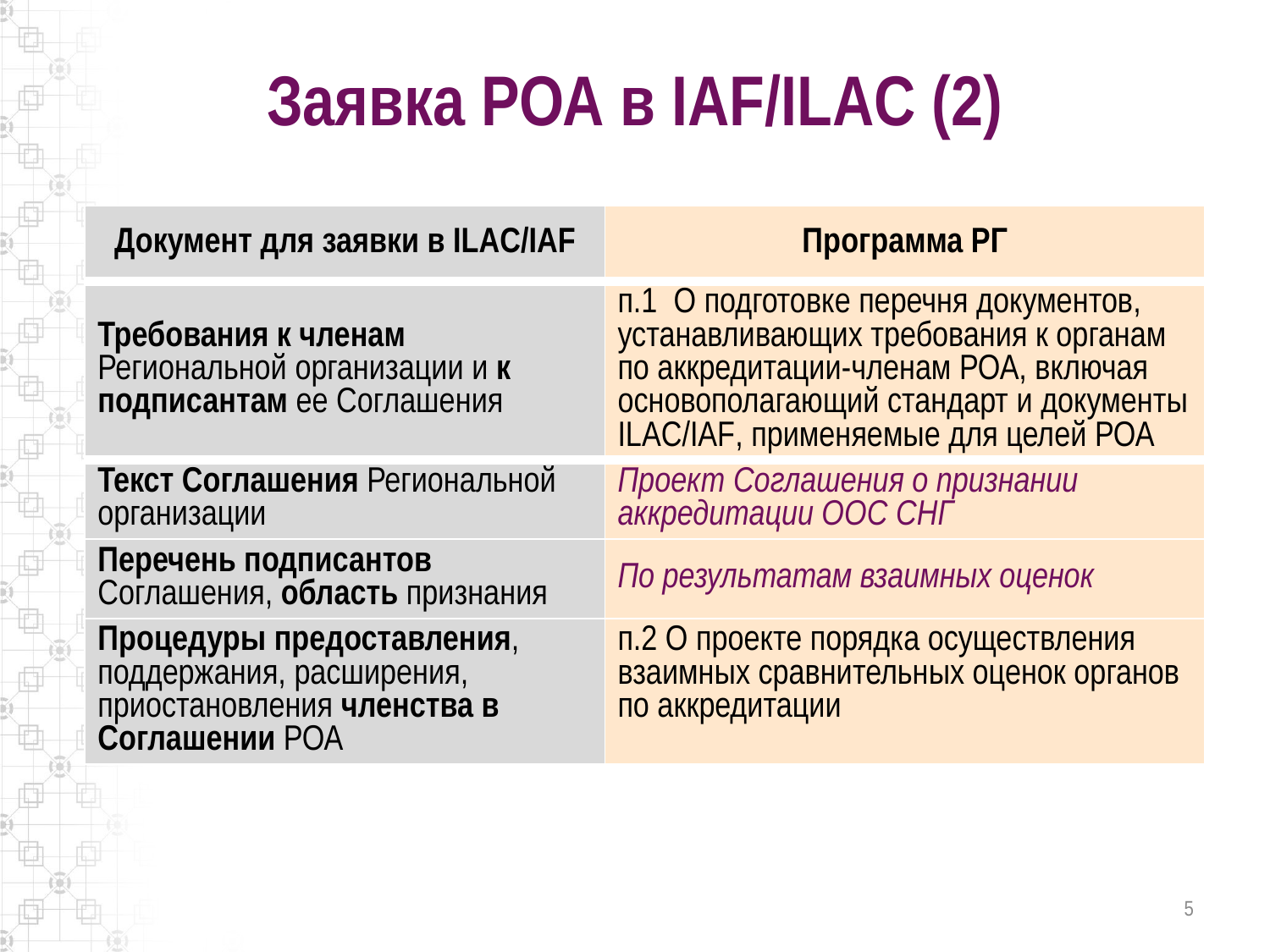

# Заявка РОА в IAF/ILAC (2)
| Документ для заявки в ILAC/IAF | Программа РГ |
| --- | --- |
| Требования к членам Региональной организации и к подписантам ее Соглашения | п.1 О подготовке перечня документов, устанавливающих требования к органам по аккредитации-членам РОА, включая основополагающий стандарт и документы ILAC/IAF, применяемые для целей РОА |
| Текст Соглашения Региональной организации | Проект Соглашения о признании аккредитации ООС СНГ |
| Перечень подписантов Соглашения, область признания | По результатам взаимных оценок |
| Процедуры предоставления, поддержания, расширения, приостановления членства в Соглашении РОА | п.2 О проекте порядка осуществления взаимных сравнительных оценок органов по аккредитации |
5